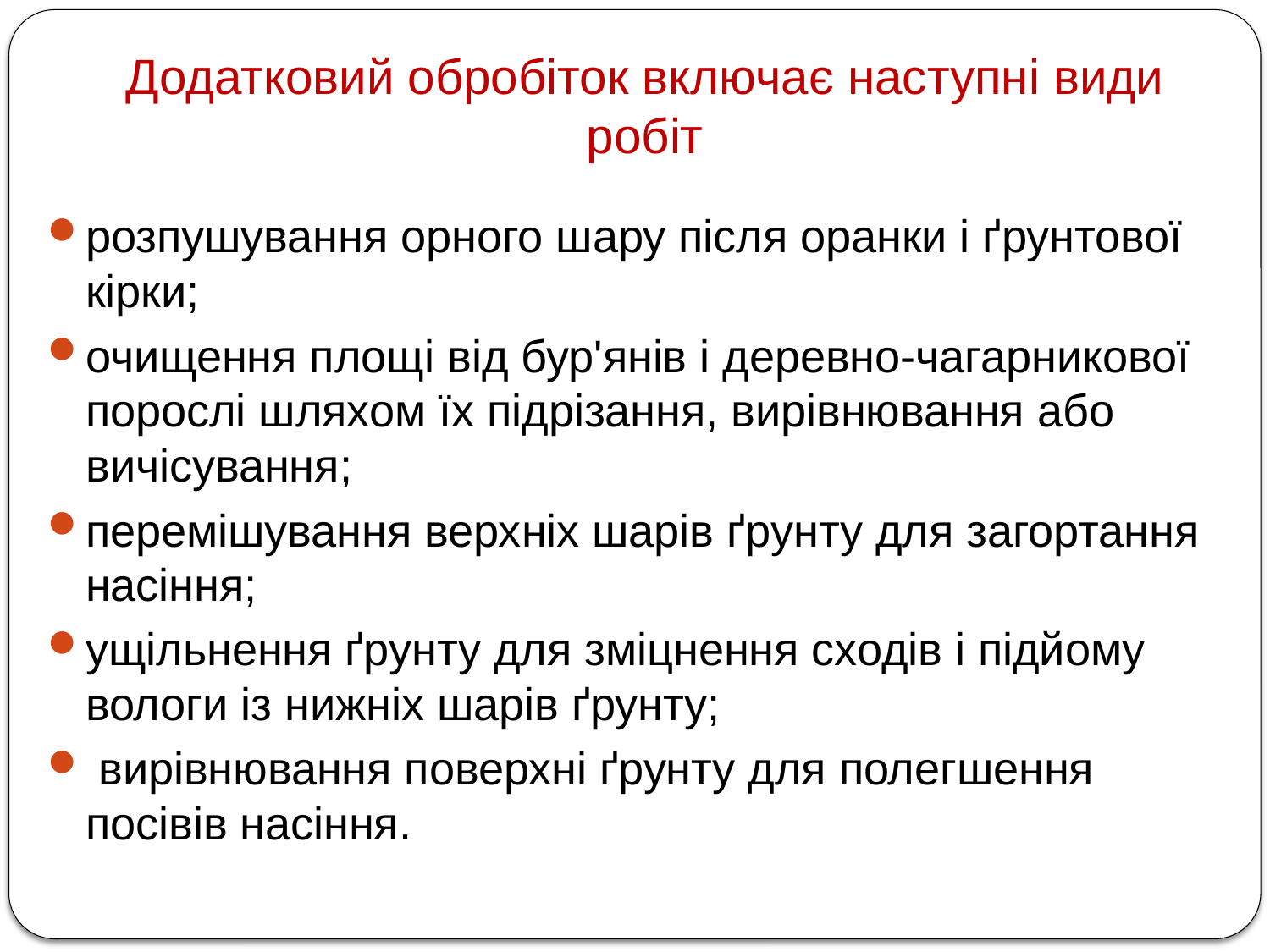

# Додатковий обробіток включає наступні види робіт
розпушування орного шару після оранки і ґрунтової кірки;
очищення площі від бур'янів і деревно-чагарникової порослі шляхом їх підрізання, вирівнювання або вичісування;
перемішування верхніх шарів ґрунту для загортання насіння;
ущільнення ґрунту для зміцнення сходів і підйому вологи із нижніх шарів ґрунту;
 вирівнювання поверхні ґрунту для полегшення посівів насіння.